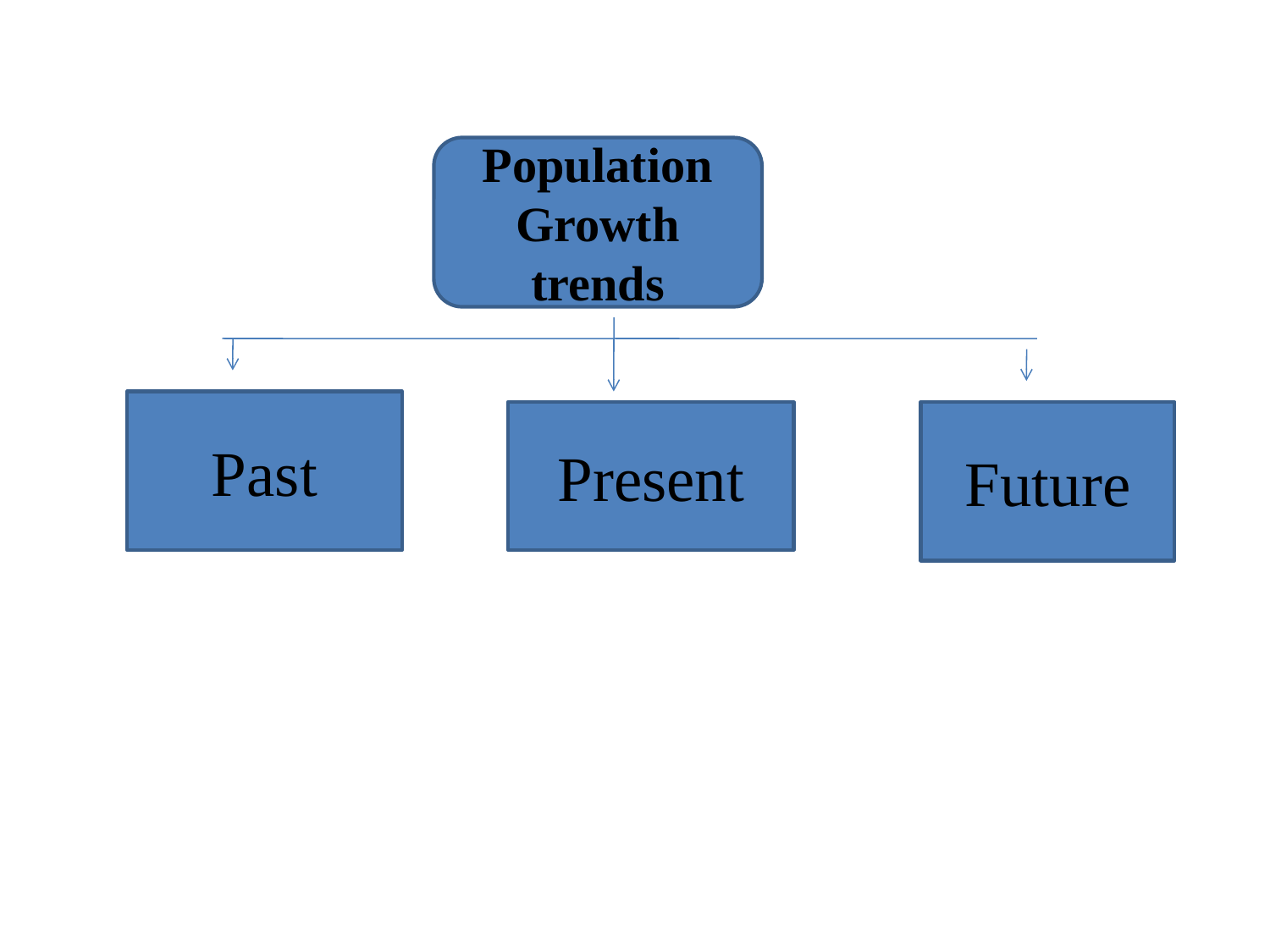

# .
Population Growth trends
Past
Present
Future